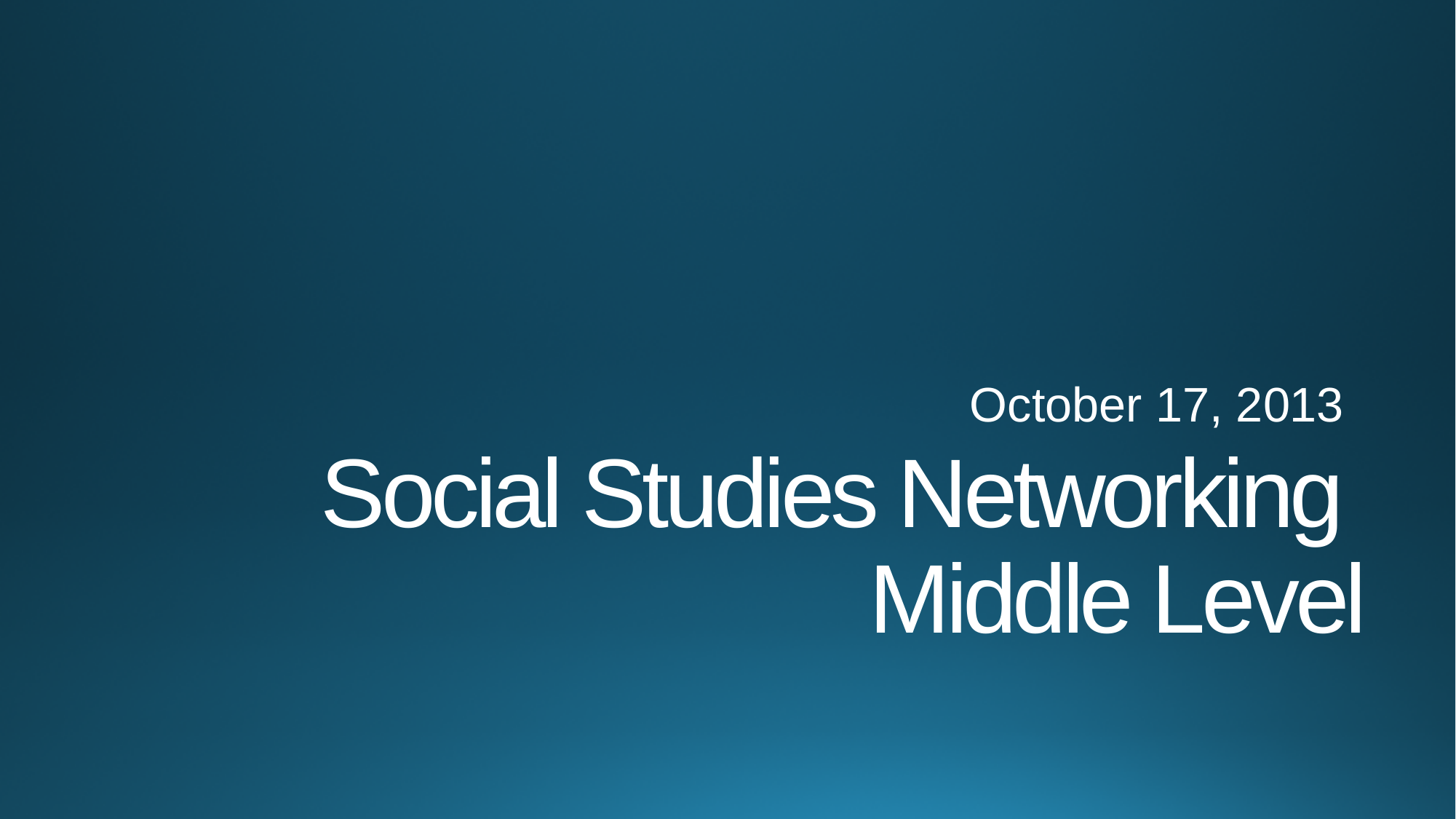

October 17, 2013
# Social Studies Networking Middle Level